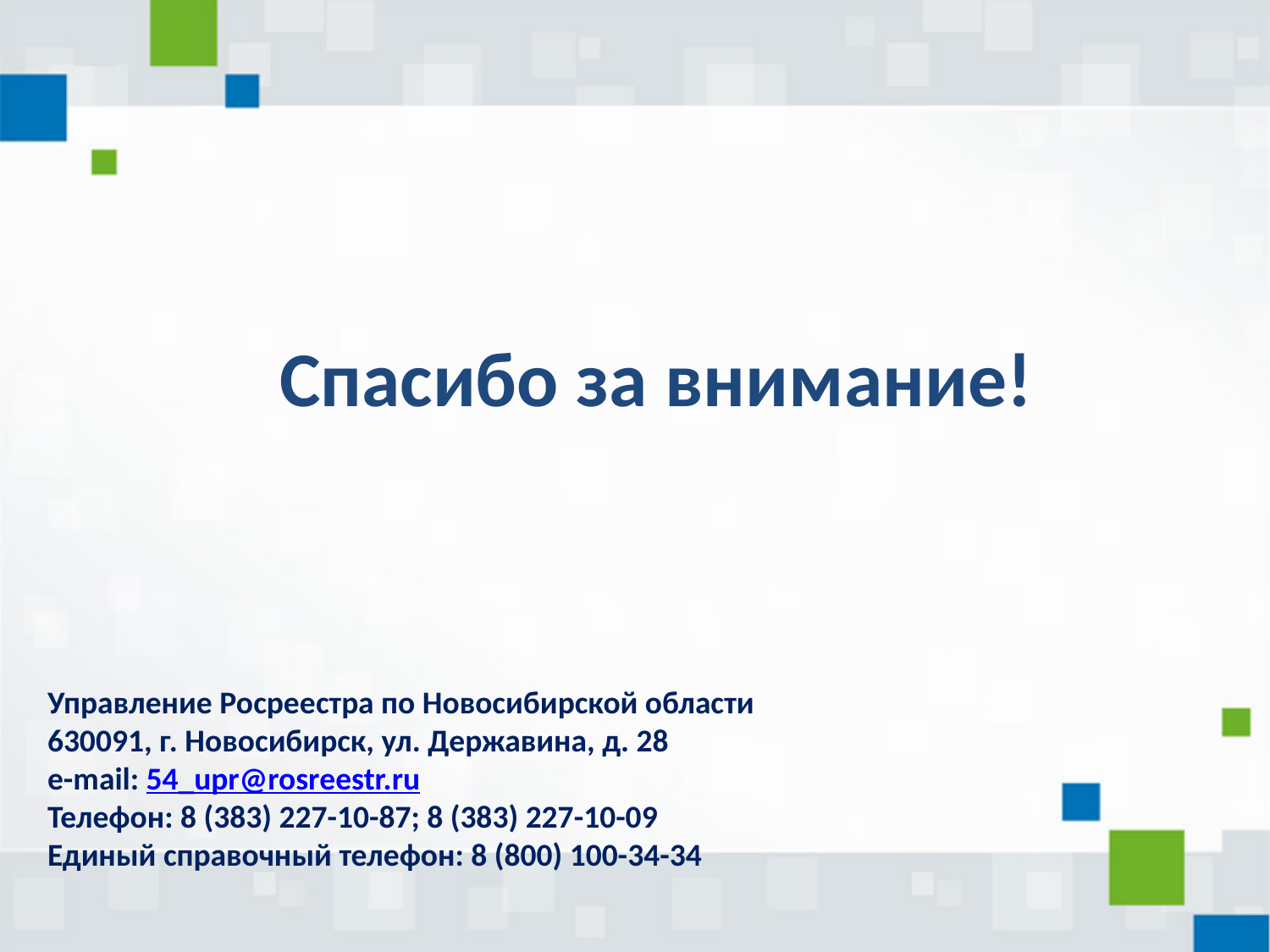

Спасибо за внимание!
Управление Росреестра по Новосибирской области
630091, г. Новосибирск, ул. Державина, д. 28
e-mail: 54_upr@rosreestr.ru
Телефон: 8 (383) 227-10-87; 8 (383) 227-10-09
Единый справочный телефон: 8 (800) 100-34-34